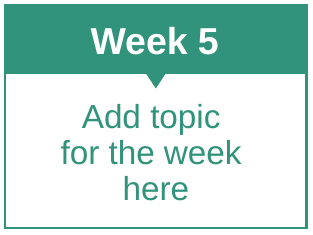

Week 5
Add topic
for the week
here